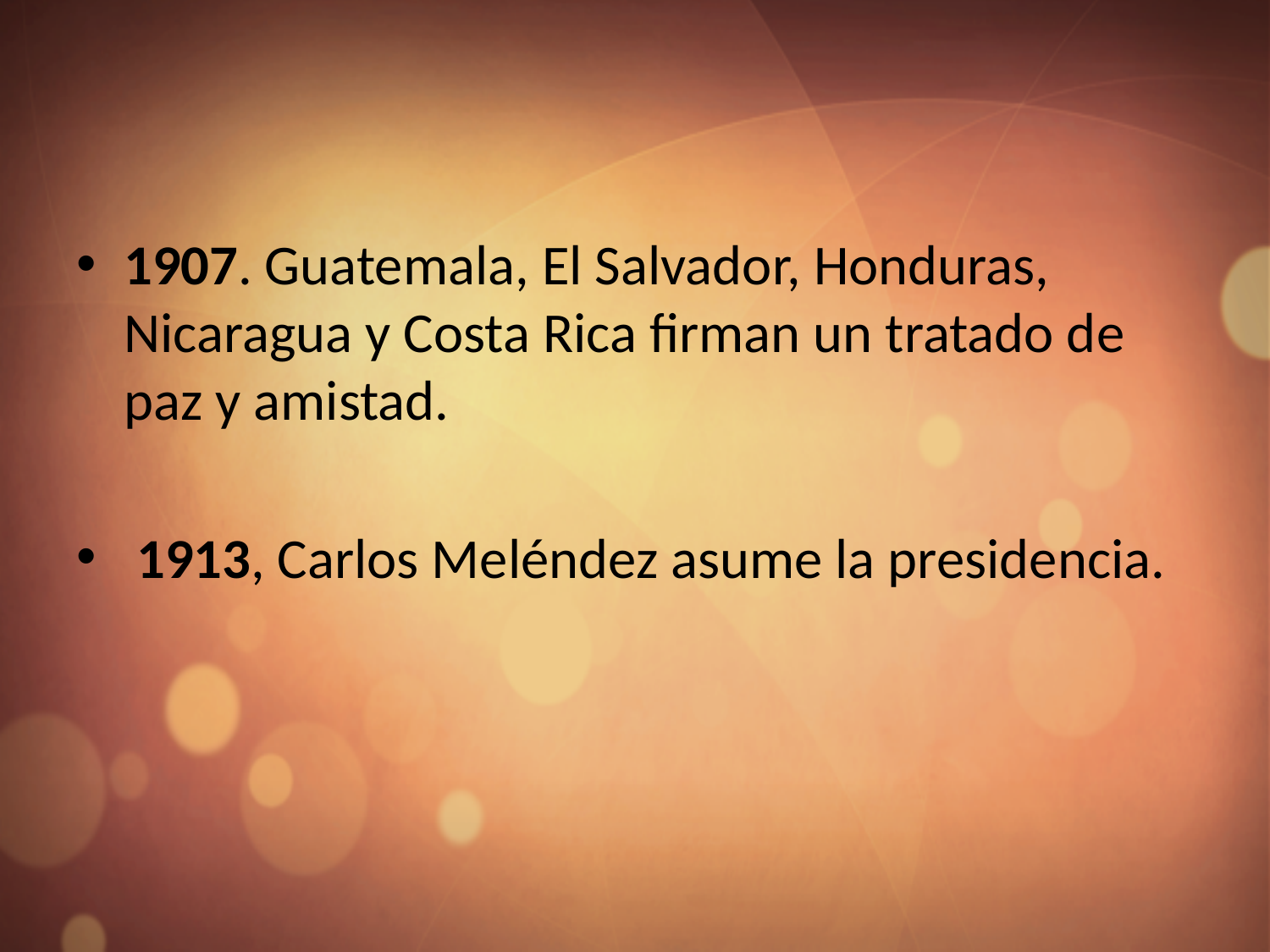

#
1907. Guatemala, El Salvador, Honduras, Nicaragua y Costa Rica firman un tratado de paz y amistad.

 1913, Carlos Meléndez asume la presidencia.